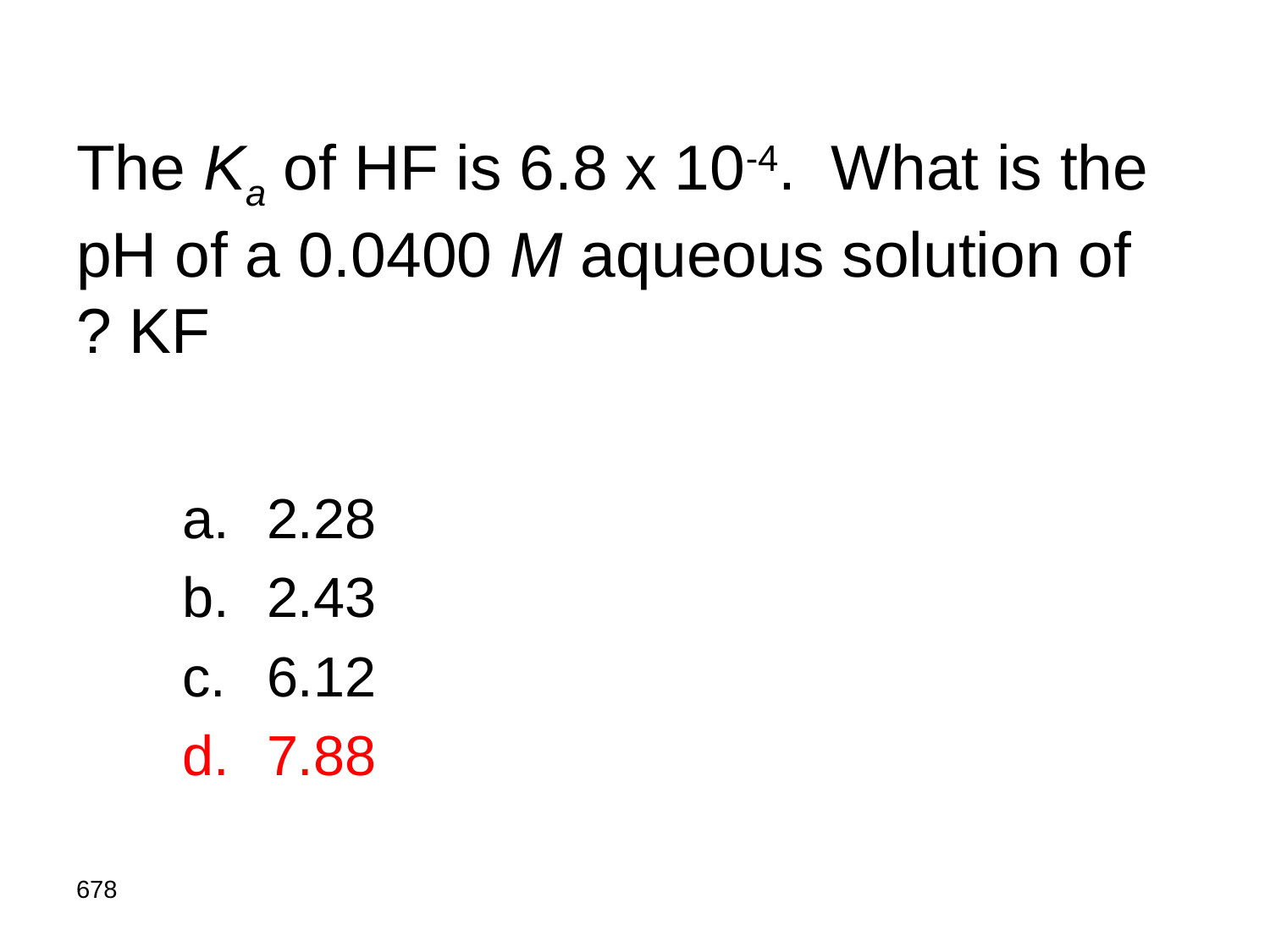

# The Ka of HF is 6.8 x 10-4.  What is the pH of a 0.0400 M aqueous solution of KF ?
2.28
2.43
6.12
7.88
678